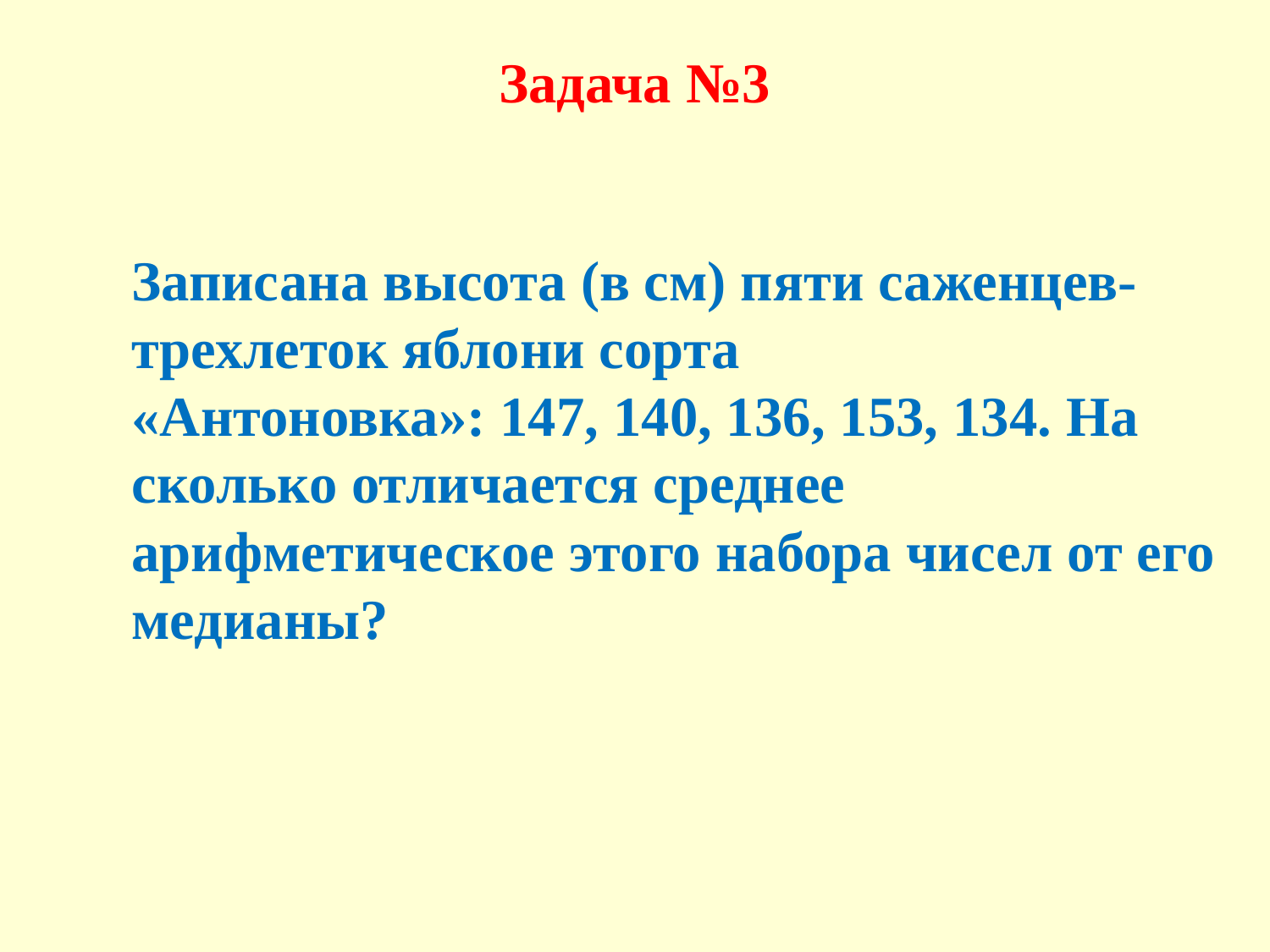

Задача №3
Записана высота (в см) пяти саженцев-трехлеток яблони сорта
«Антоновка»: 147, 140, 136, 153, 134. На сколько отличается среднее
арифметическое этого набора чисел от его медианы?